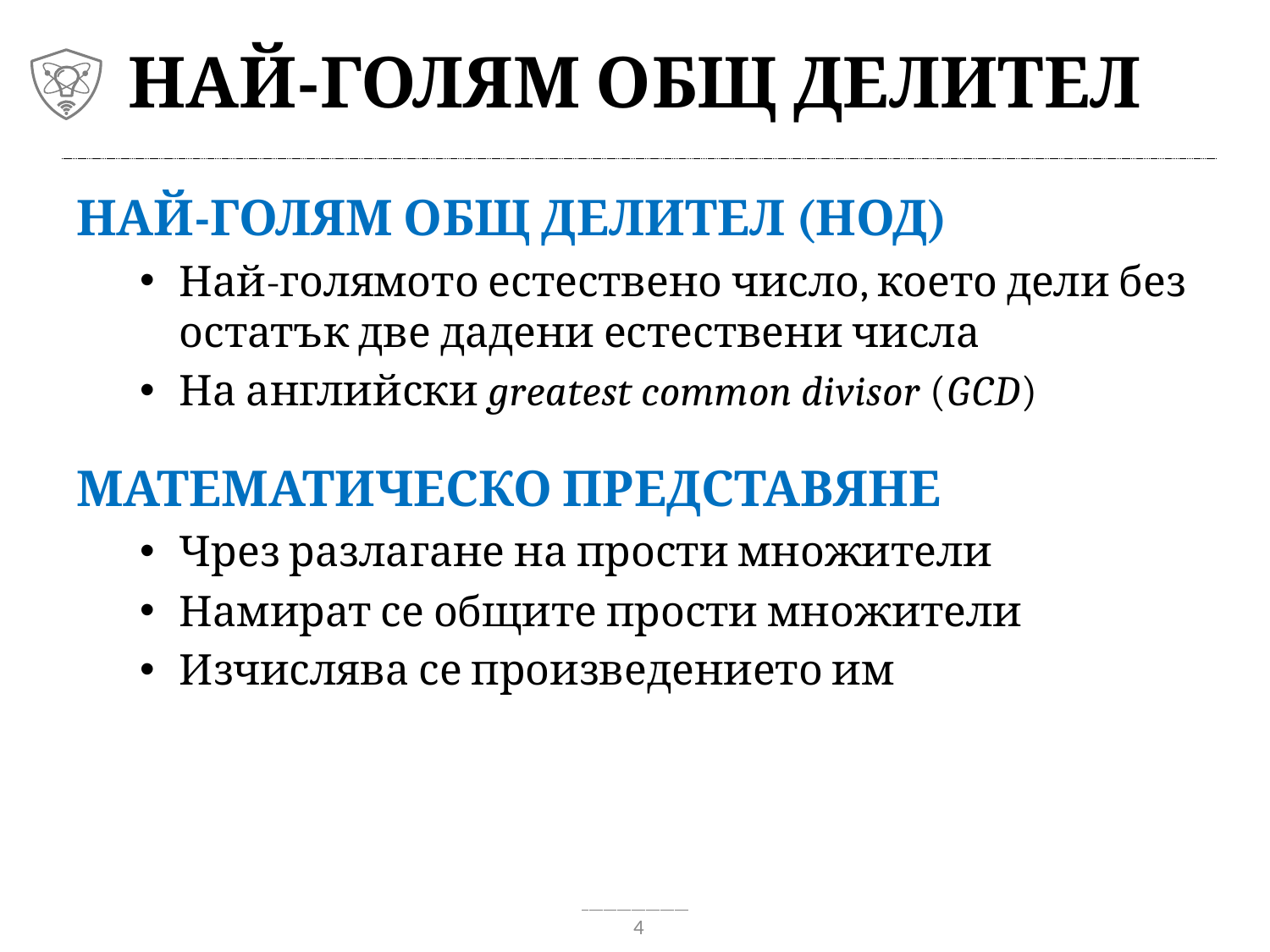

# Най-голям общ делител
Най-голям общ делител (НОД)
Най-голямото естествено число, което дели без остатък две дадени естествени числа
На английски greatest common divisor (GCD)
Математическо представяне
Чрез разлагане на прости множители
Намират се общите прости множители
Изчислява се произведението им

4